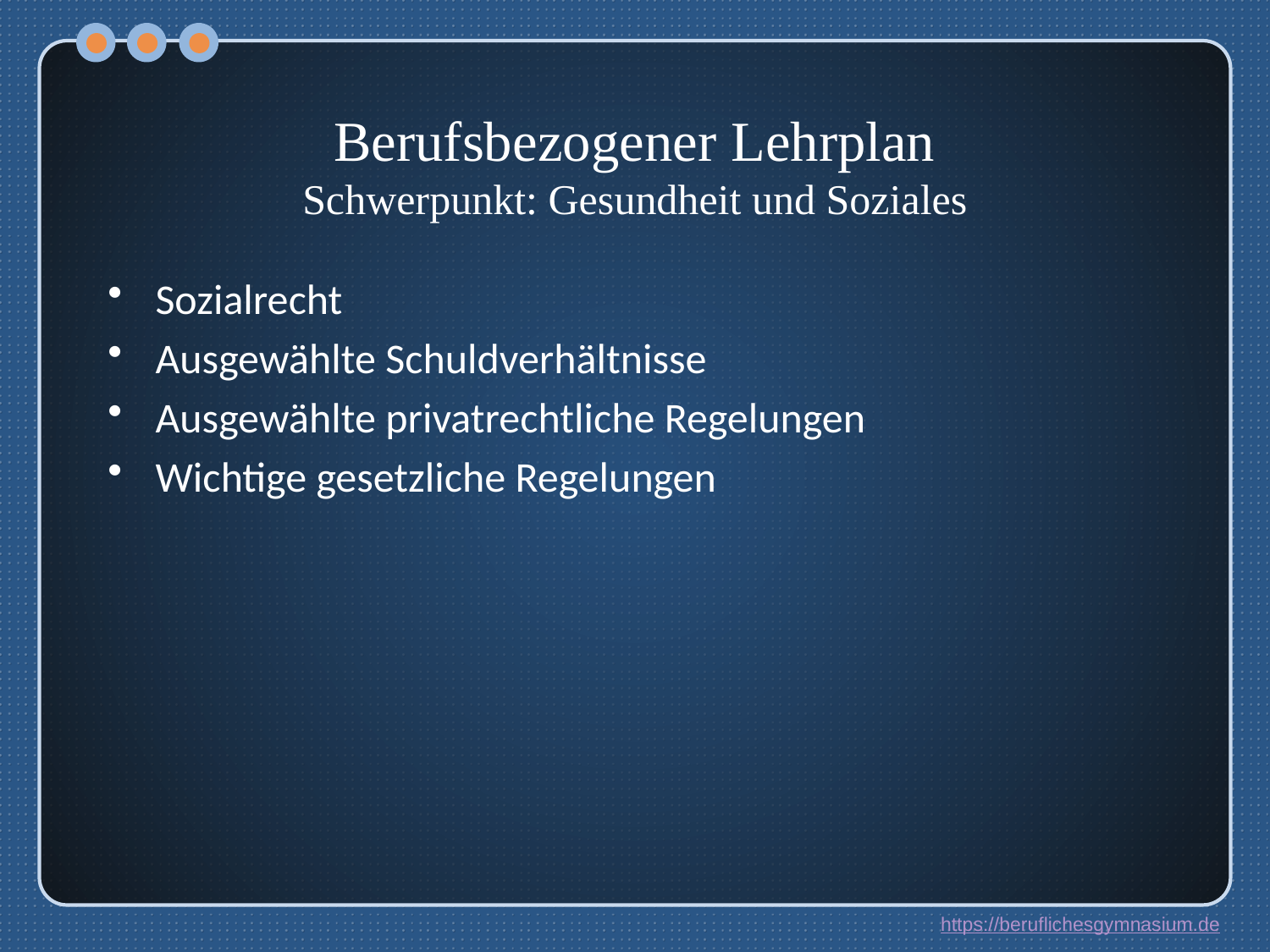

Berufsbezogener Lehrplan
Schwerpunkt: Gesundheit und Soziales
Sozialrecht
Ausgewählte Schuldverhältnisse
Ausgewählte privatrechtliche Regelungen
Wichtige gesetzliche Regelungen